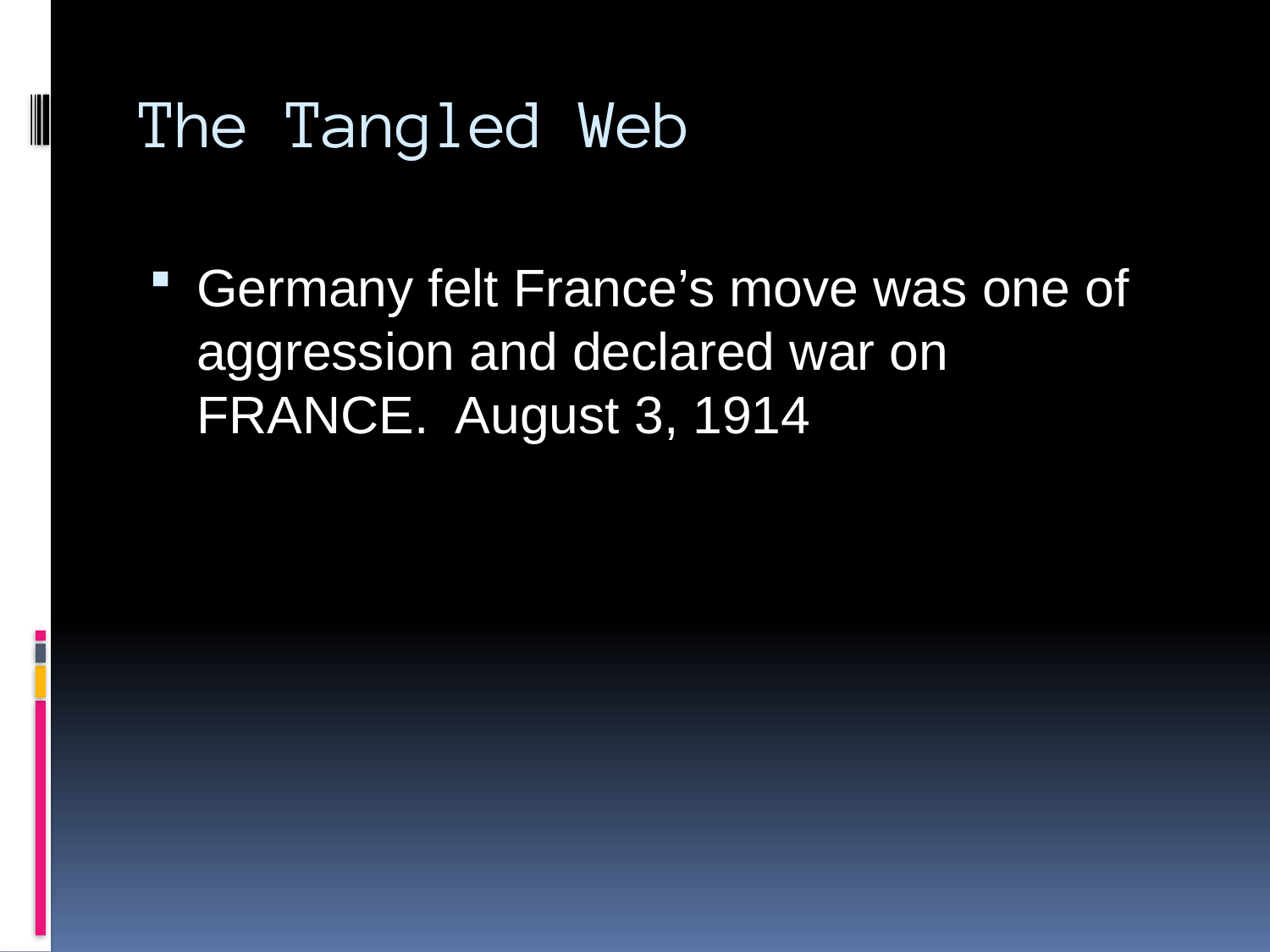

# The Tangled Web
Germany felt France’s move was one of aggression and declared war on FRANCE.  August 3, 1914